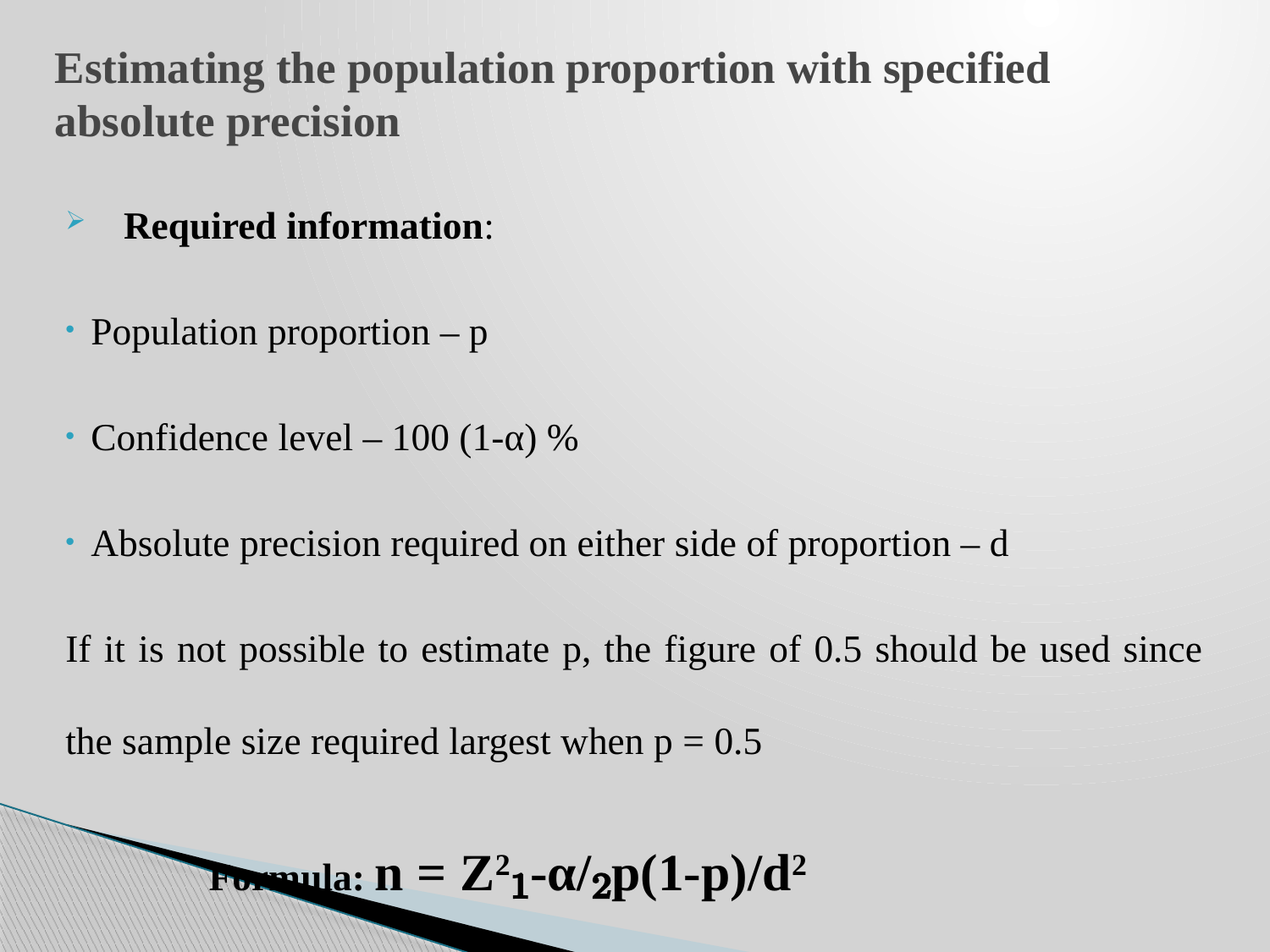

# Estimating the population proportion with specified absolute precision
Required information:
Population proportion – p
Confidence level – 100 (1-α) %
Absolute precision required on either side of proportion – d
If it is not possible to estimate p, the figure of 0.5 should be used since the sample size required largest when p = 0.5
			      Formula: n = Z2₁-α/₂p(1-p)/d2